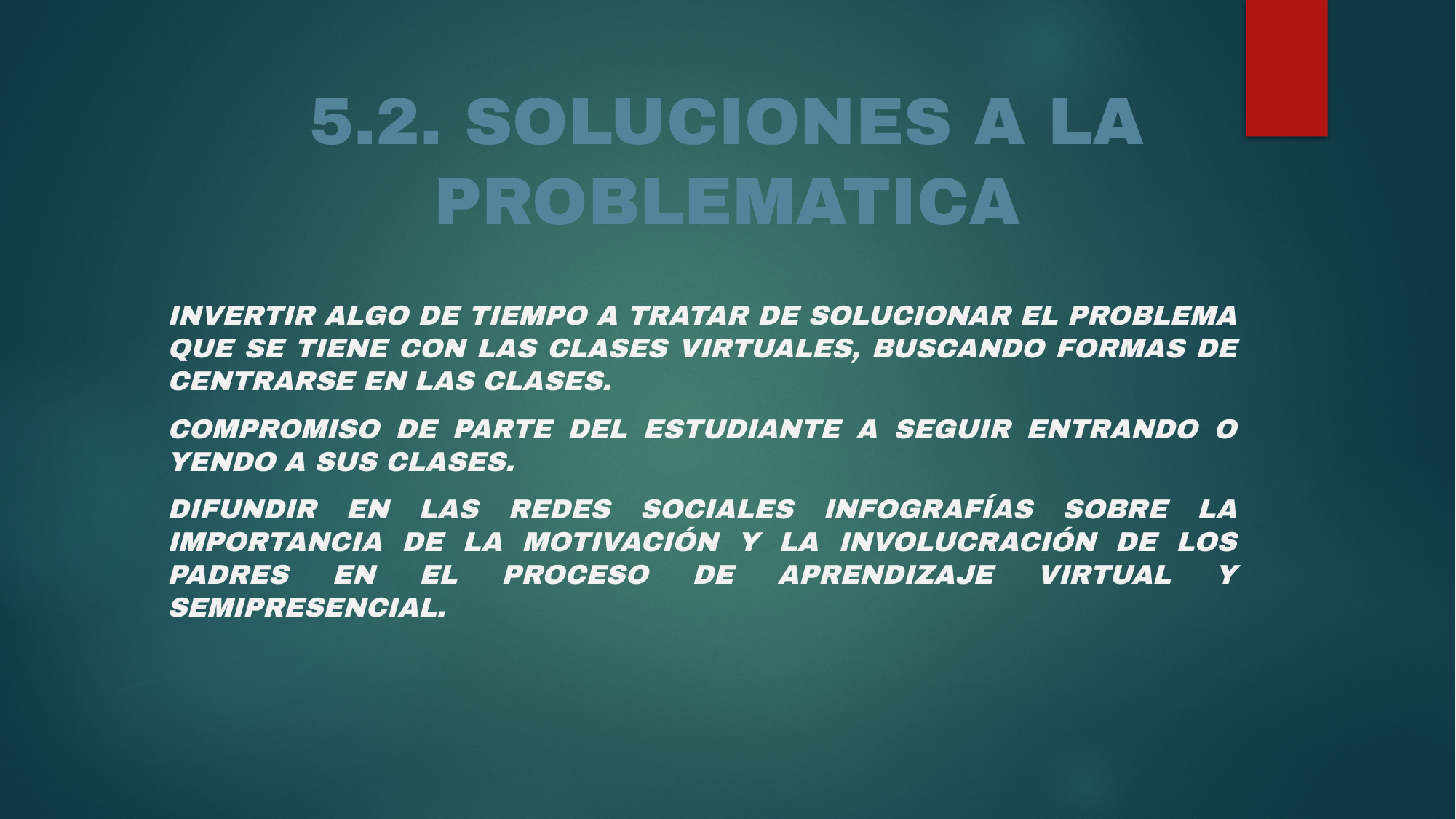

# 5.2. SOLUCIONES A LA PROBLEMATICA
Invertir algo de tiempo a tratar de solucionar el problema que se tiene con las clases virtuales, buscando formas de centrarse en las clases.
Compromiso de parte del estudiante a seguir entrando o yendo a sus clases.
difundir en las redes sociales infografías sobre la importancia de la motivación y la involucración de los padres en el proceso de aprendizaje virtual y semipresencial.